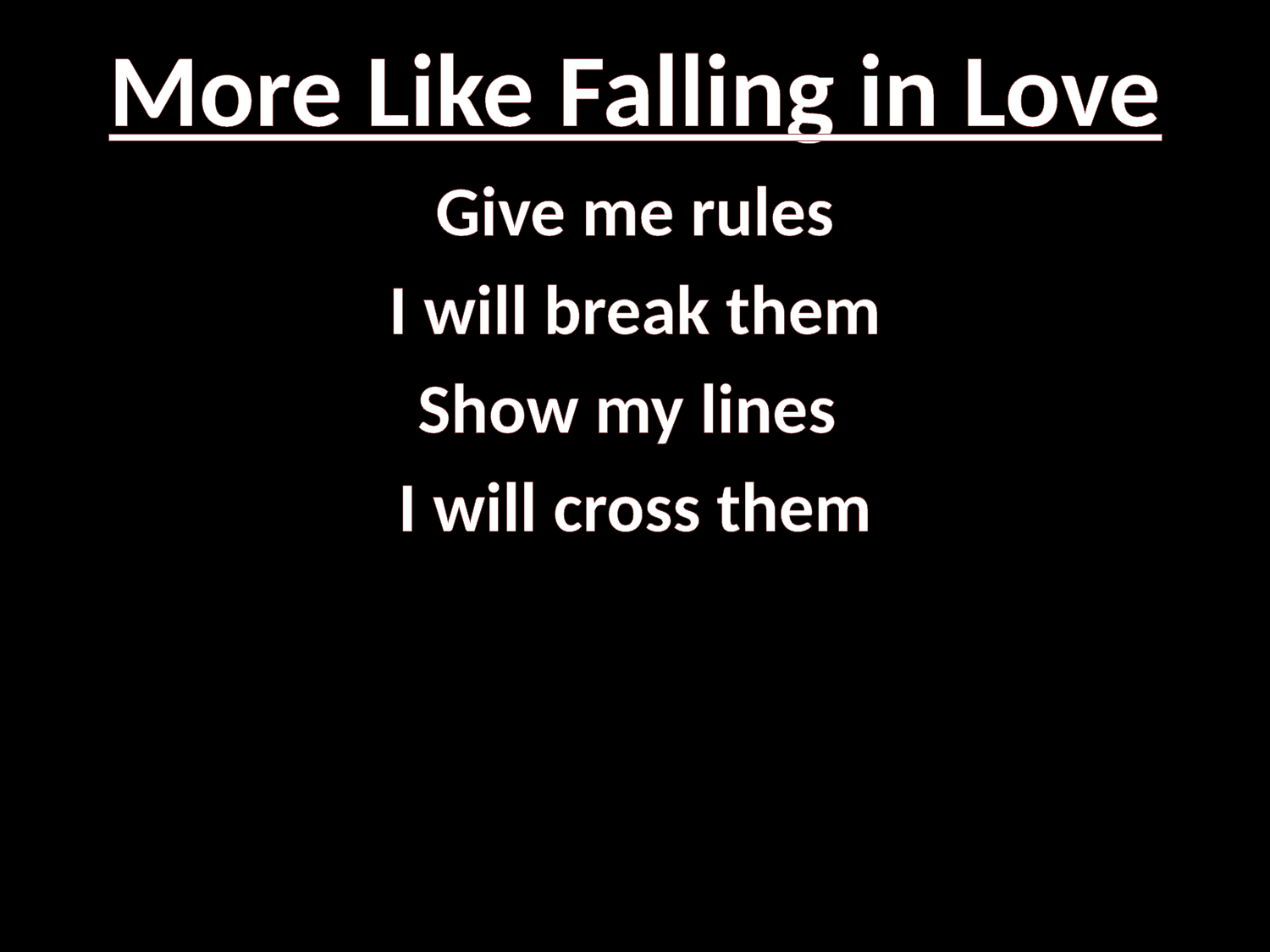

# More Like Falling in Love
Give me rules
I will break them
Show my lines
I will cross them